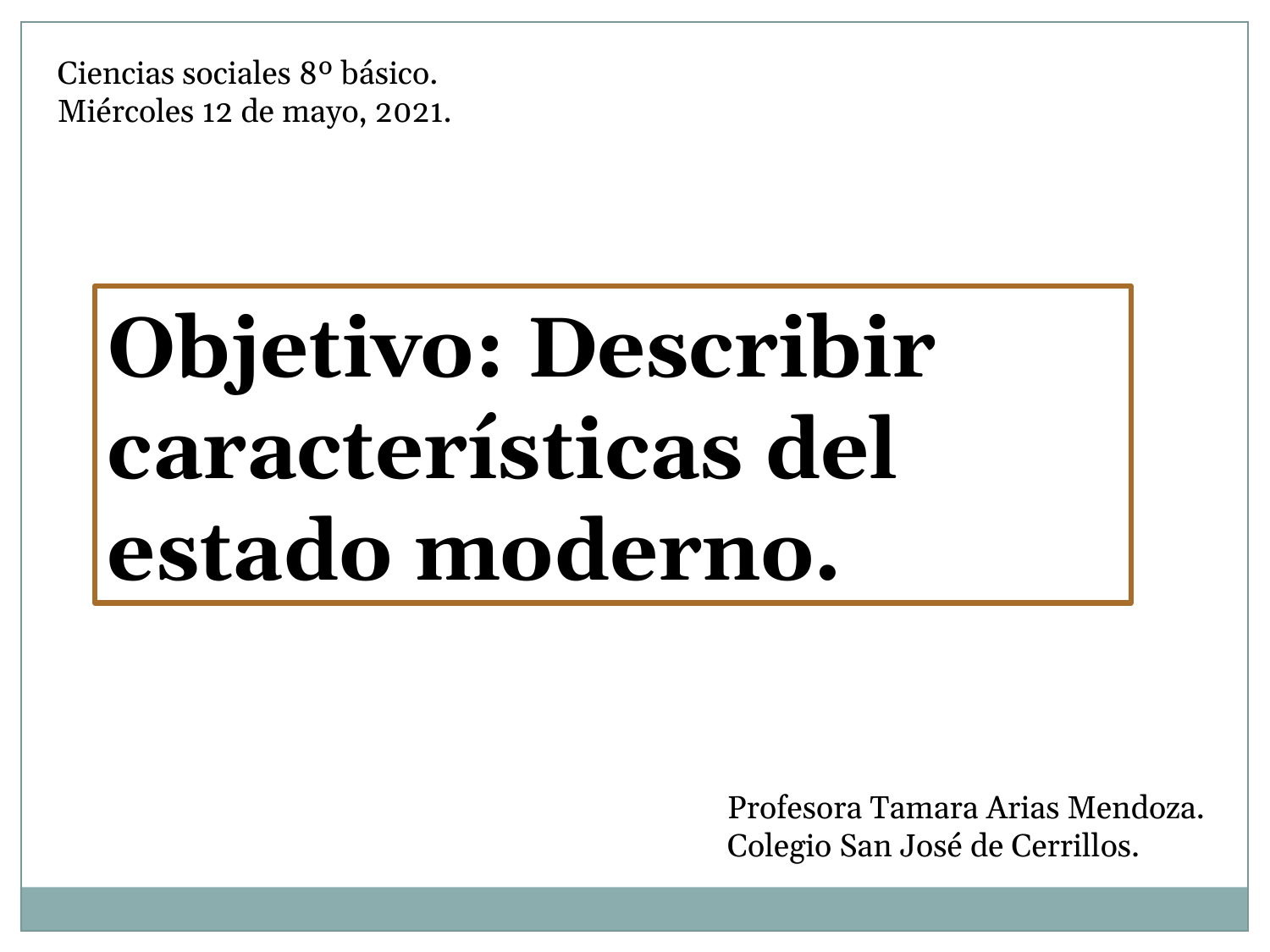

Ciencias sociales 8º básico.
Miércoles 12 de mayo, 2021.
Objetivo: Describir características del estado moderno.
Profesora Tamara Arias Mendoza.
Colegio San José de Cerrillos.